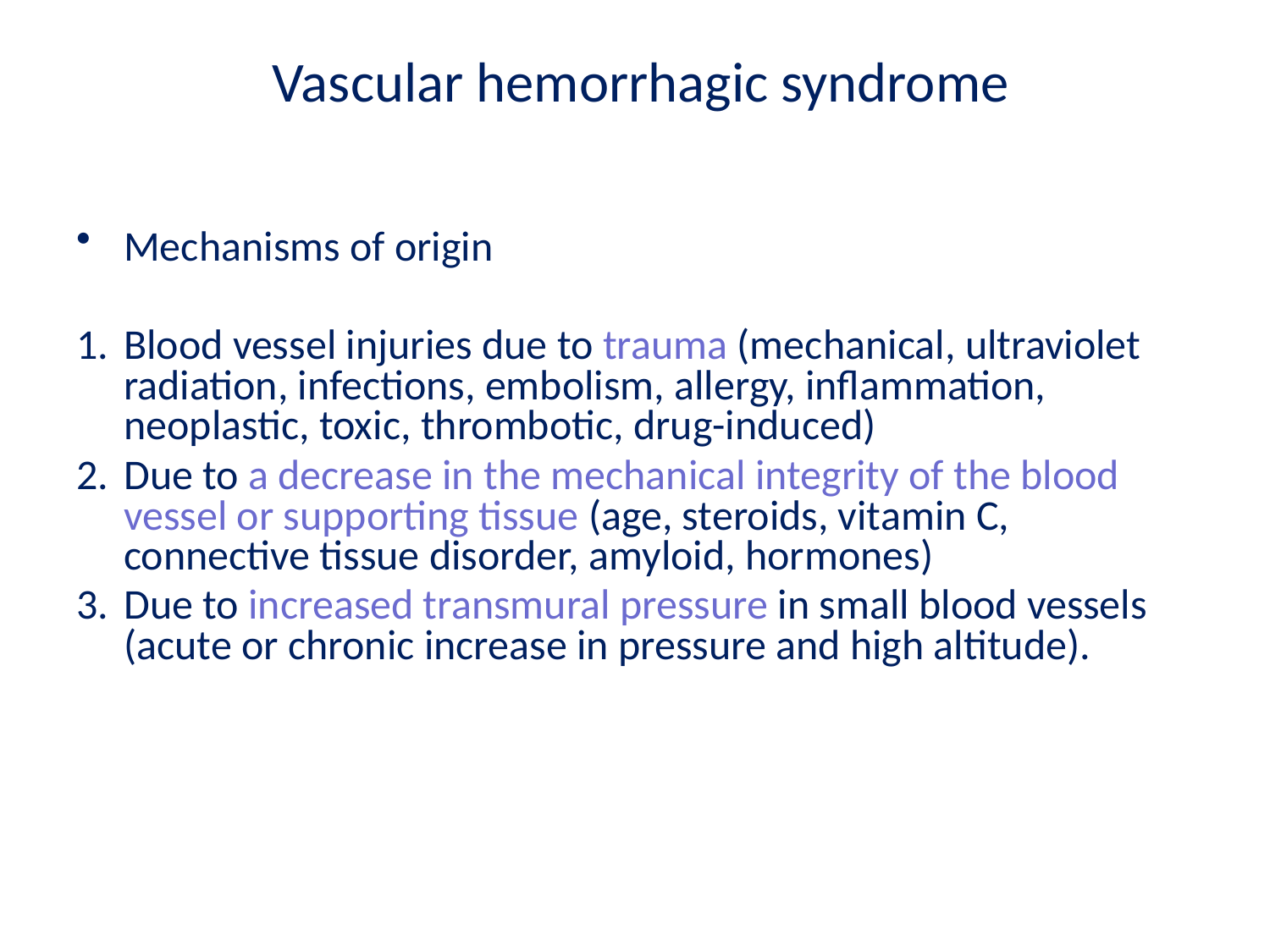

# Vascular hemorrhagic syndrome
Mechanisms of origin

Blood vessel injuries due to trauma (mechanical, ultraviolet radiation, infections, embolism, allergy, inflammation, neoplastic, toxic, thrombotic, drug-induced)
Due to a decrease in the mechanical integrity of the blood vessel or supporting tissue (age, steroids, vitamin C, connective tissue disorder, amyloid, hormones)
Due to increased transmural pressure in small blood vessels (acute or chronic increase in pressure and high altitude).